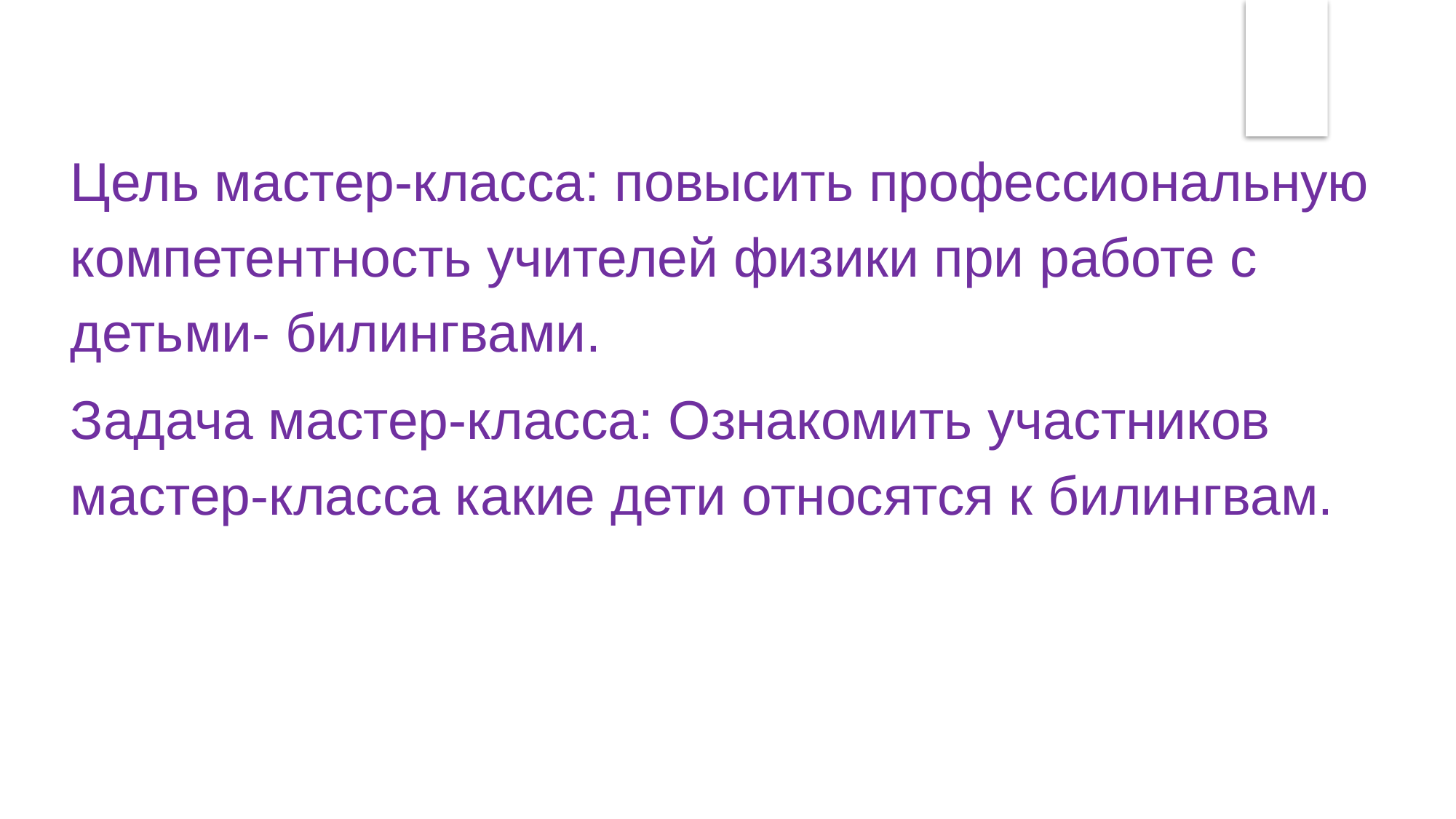

Цель мастер-класса: повысить профессиональную компетентность учителей физики при работе с детьми- билингвами.
Задача мастер-класса: Ознакомить участников мастер-класса какие дети относятся к билингвам.